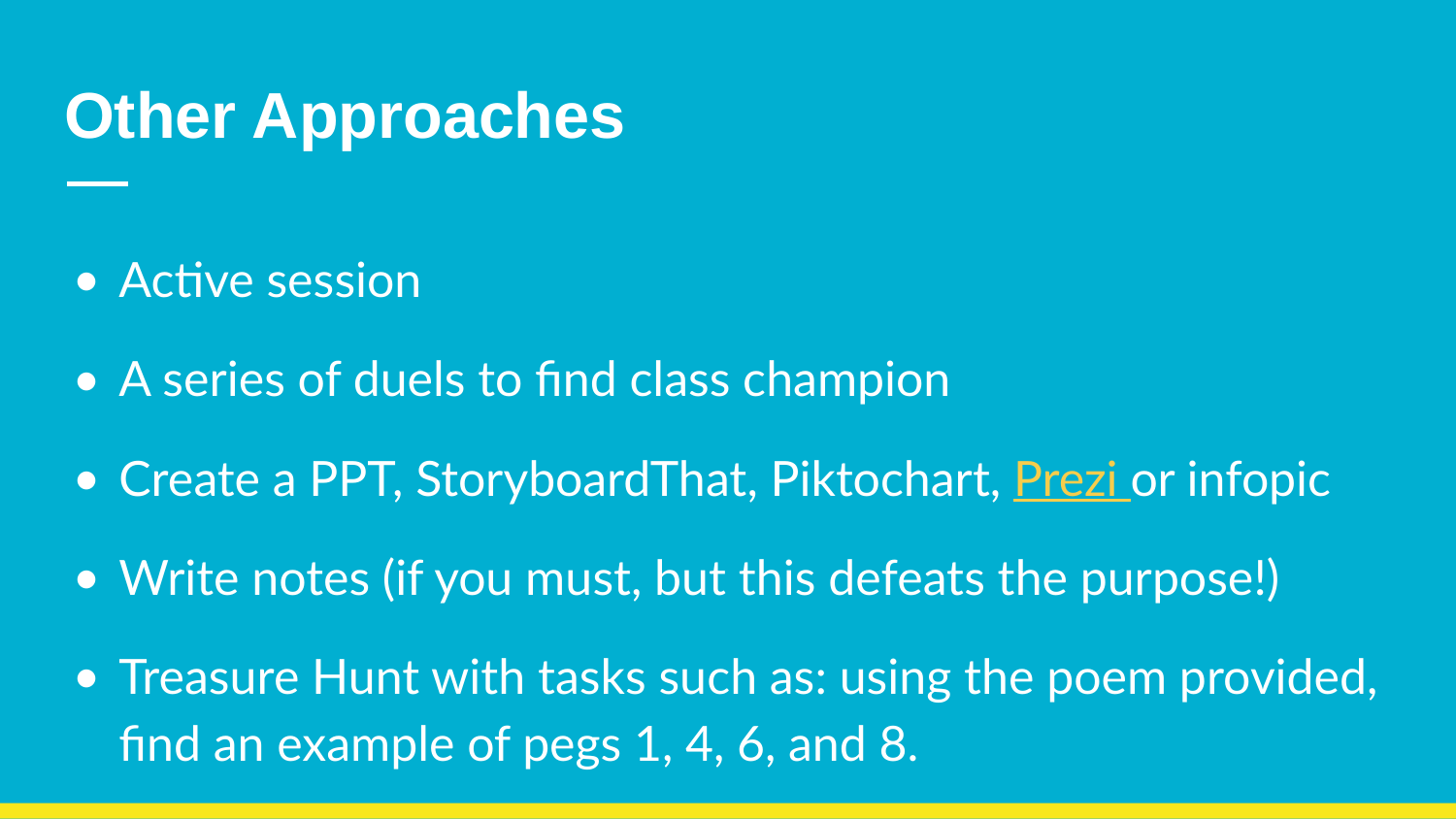

# Other Approaches
Active session
A series of duels to find class champion
Create a PPT, StoryboardThat, Piktochart, Prezi or infopic
Write notes (if you must, but this defeats the purpose!)
Treasure Hunt with tasks such as: using the poem provided, find an example of pegs 1, 4, 6, and 8.